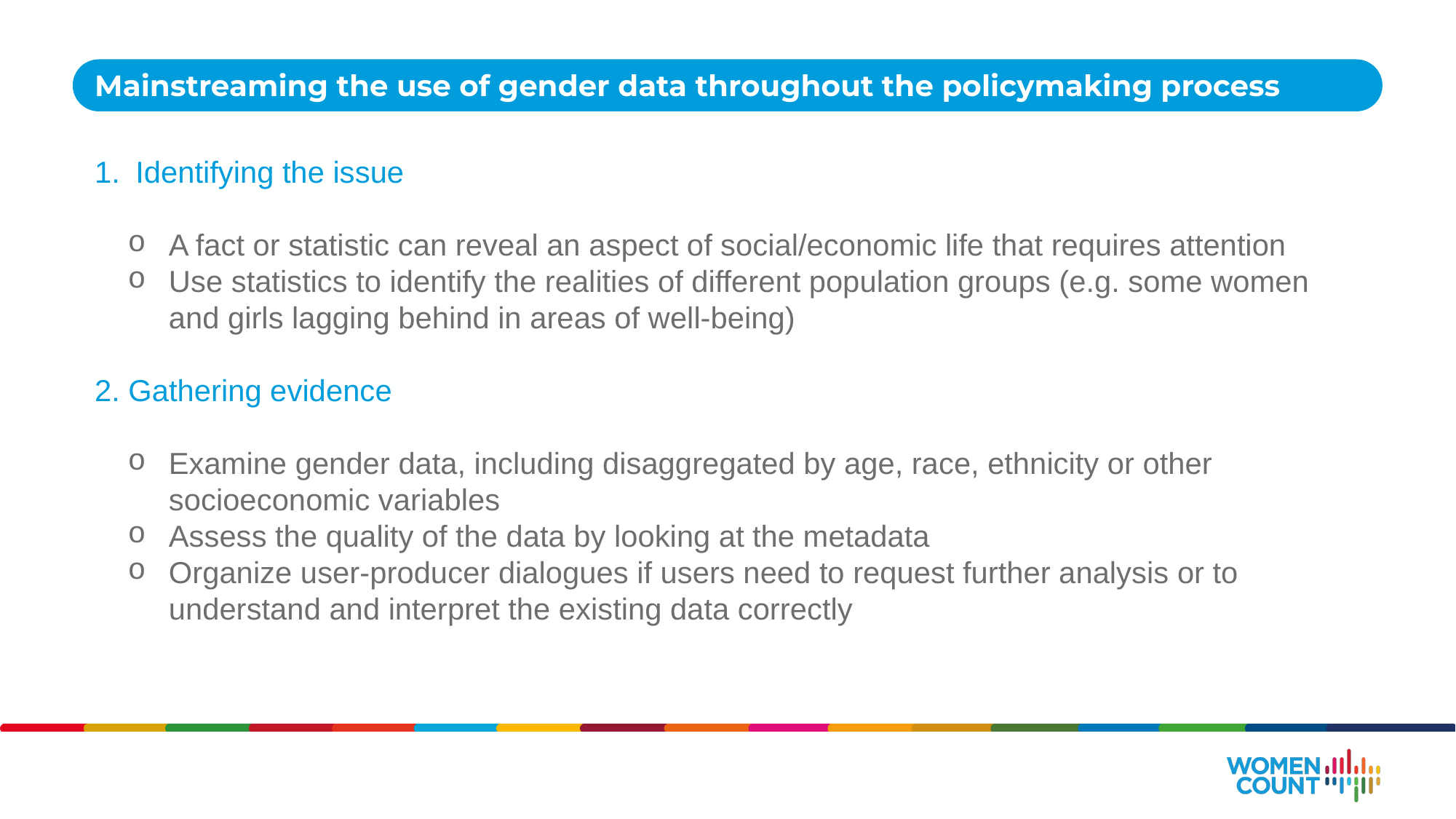

Mainstreaming the use of gender data throughout the policymaking process

Identifying the issue

A fact or statistic can reveal an aspect of social/economic life that requires attention
Use statistics to identify the realities of different population groups (e.g. some women and girls lagging behind in areas of well-being)

2. Gathering evidence

Examine gender data, including disaggregated by age, race, ethnicity or other socioeconomic variables
Assess the quality of the data by looking at the metadata
Organize user-producer dialogues if users need to request further analysis or to understand and interpret the existing data correctly